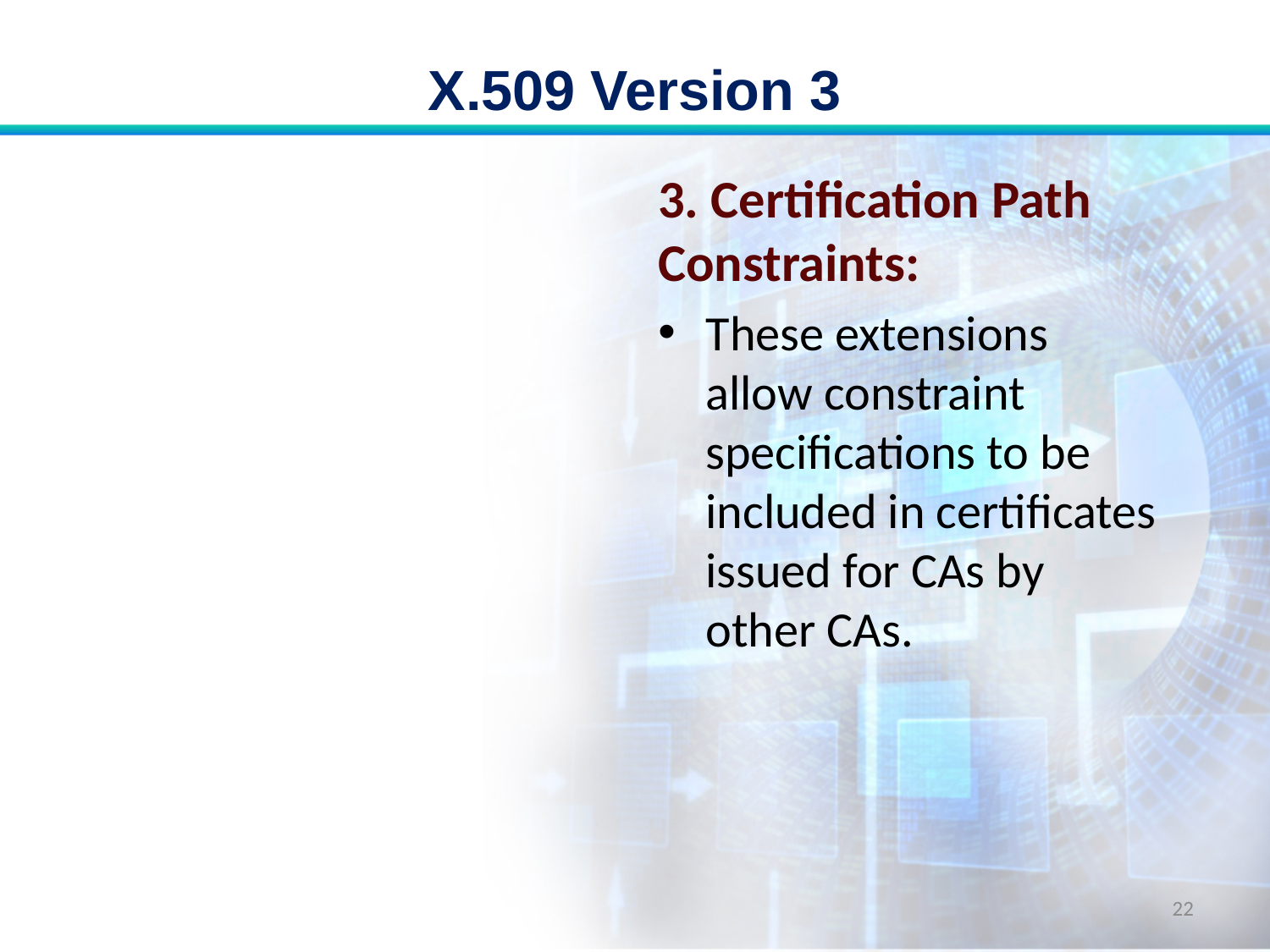

# X.509 Version 3
3. Certification Path Constraints:
These extensions allow constraint specifications to be included in certificates issued for CAs by other CAs.
22